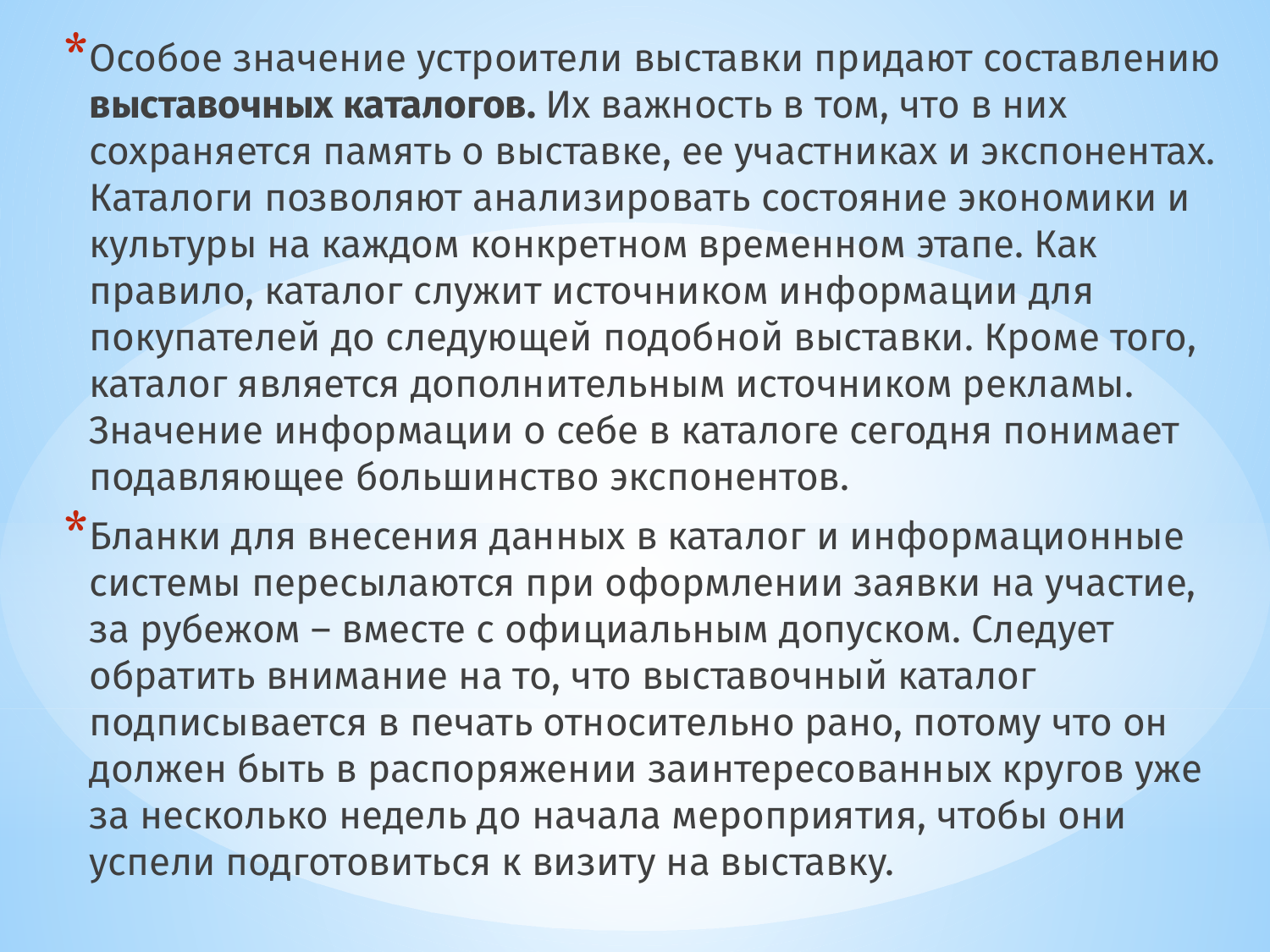

Особое значение устроители выставки придают составлению выставочных каталогов. Их важность в том, что в них сохраняется память о выставке, ее участниках и экспонентах. Каталоги позволяют анализировать состояние экономики и культуры на каждом конкретном временном этапе. Как правило, каталог служит источником информации для покупателей до следующей подобной выставки. Кроме того, каталог является дополнительным источником рекламы. Значение информации о себе в каталоге сегодня понимает подавляющее большинство экспонентов.
Бланки для внесения данных в каталог и информационные системы пересылаются при оформлении заявки на участие, за рубежом – вместе с официальным допуском. Следует обратить внимание на то, что выставочный каталог подписывается в печать относительно рано, потому что он должен быть в распоряжении заинтересованных кругов уже за несколько недель до начала мероприятия, чтобы они успели подготовиться к визиту на выставку.

#